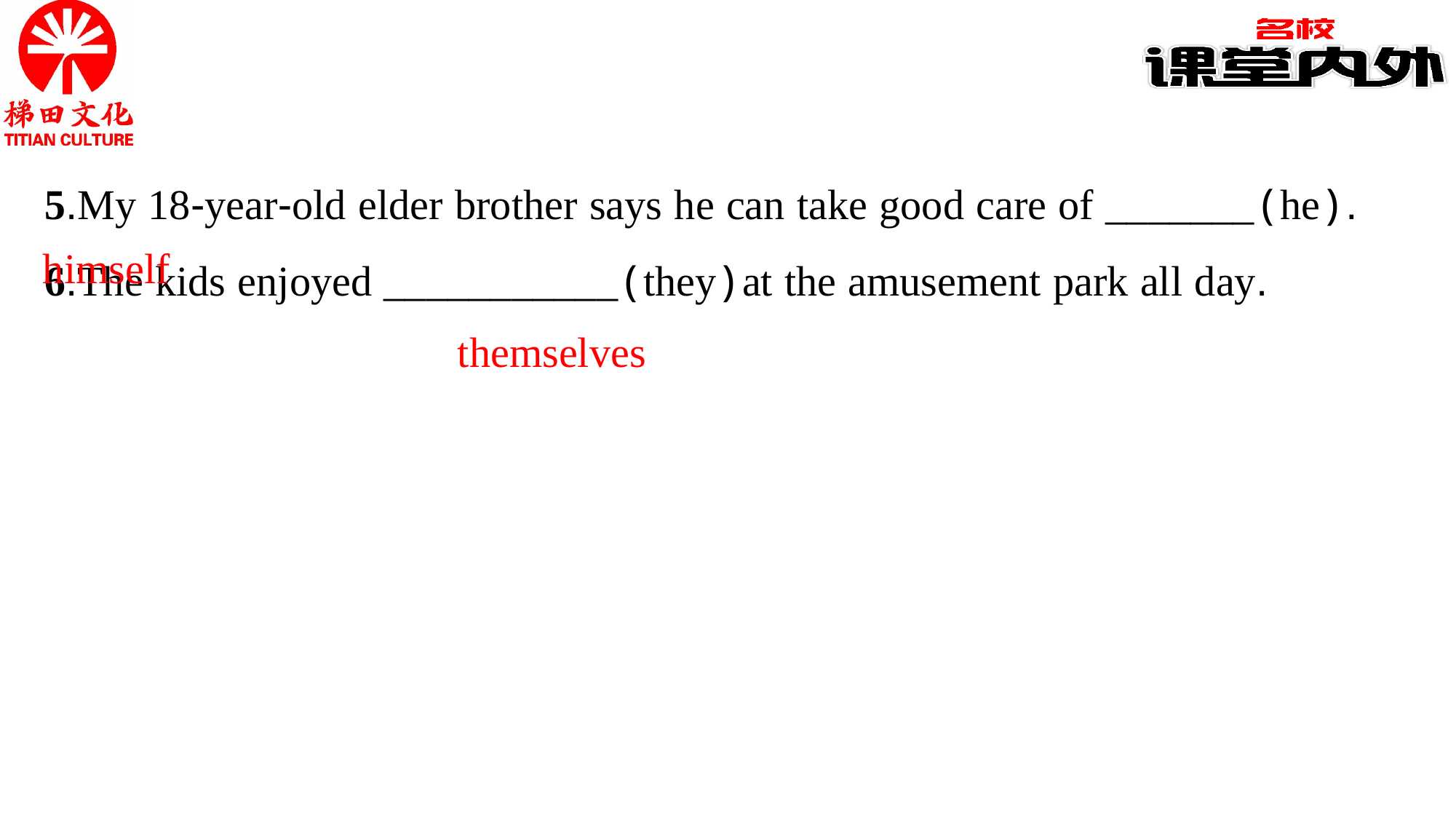

5.My 18-year-old elder brother says he can take good care of _______(he).
6.The kids enjoyed ___________(they)at the amusement park all day.
himself
themselves